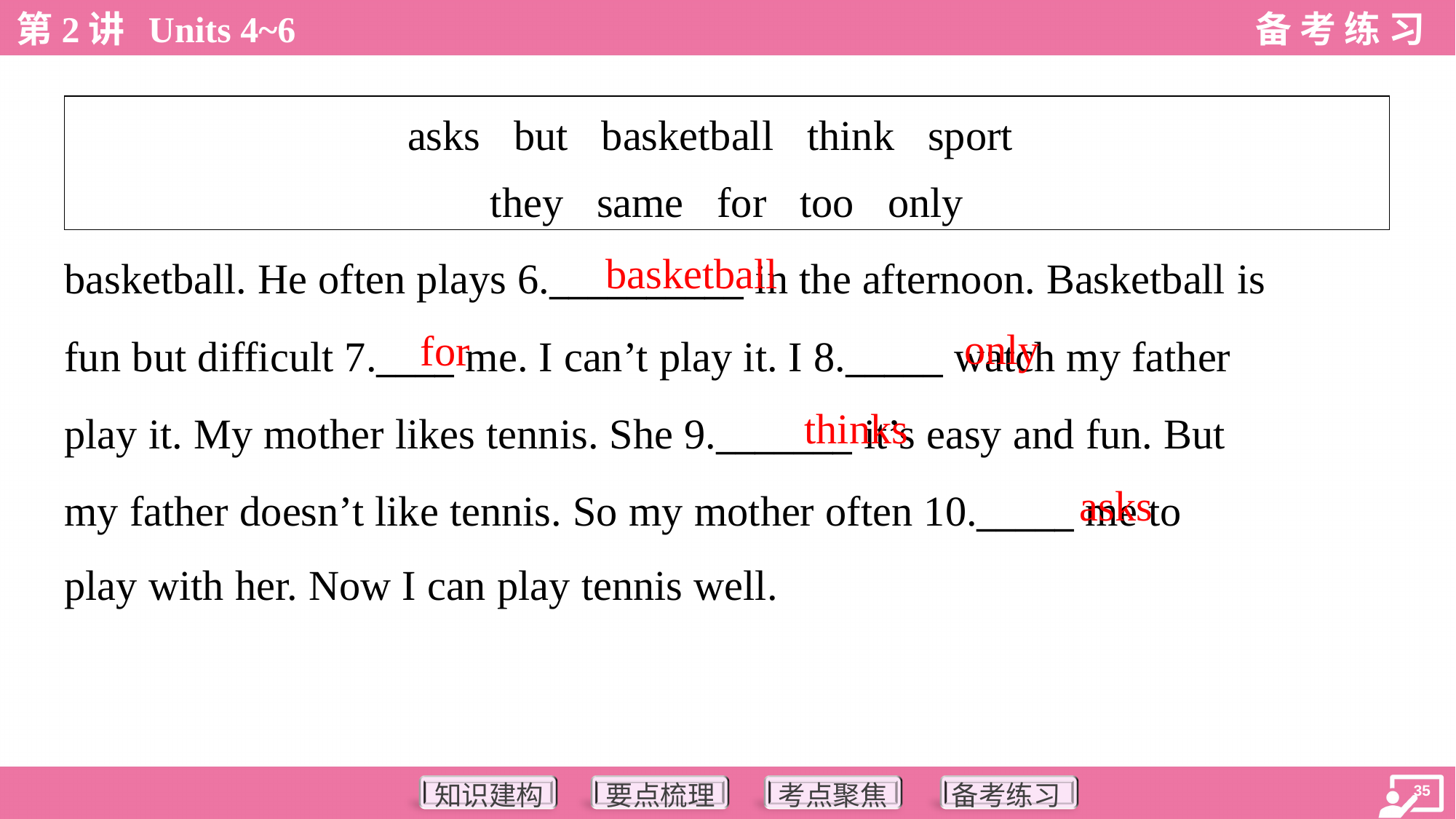

| asks but basketball think sport they same for too only |
| --- |
basketball
basketball. He often plays 6.__________ in the afternoon. Basketball is
fun but difficult 7.____ me. I can’t play it. I 8._____ watch my father
play it. My mother likes tennis. She 9._______ it’s easy and fun. But
my father doesn’t like tennis. So my mother often 10._____ me to
play with her. Now I can play tennis well.
only
for
thinks
asks